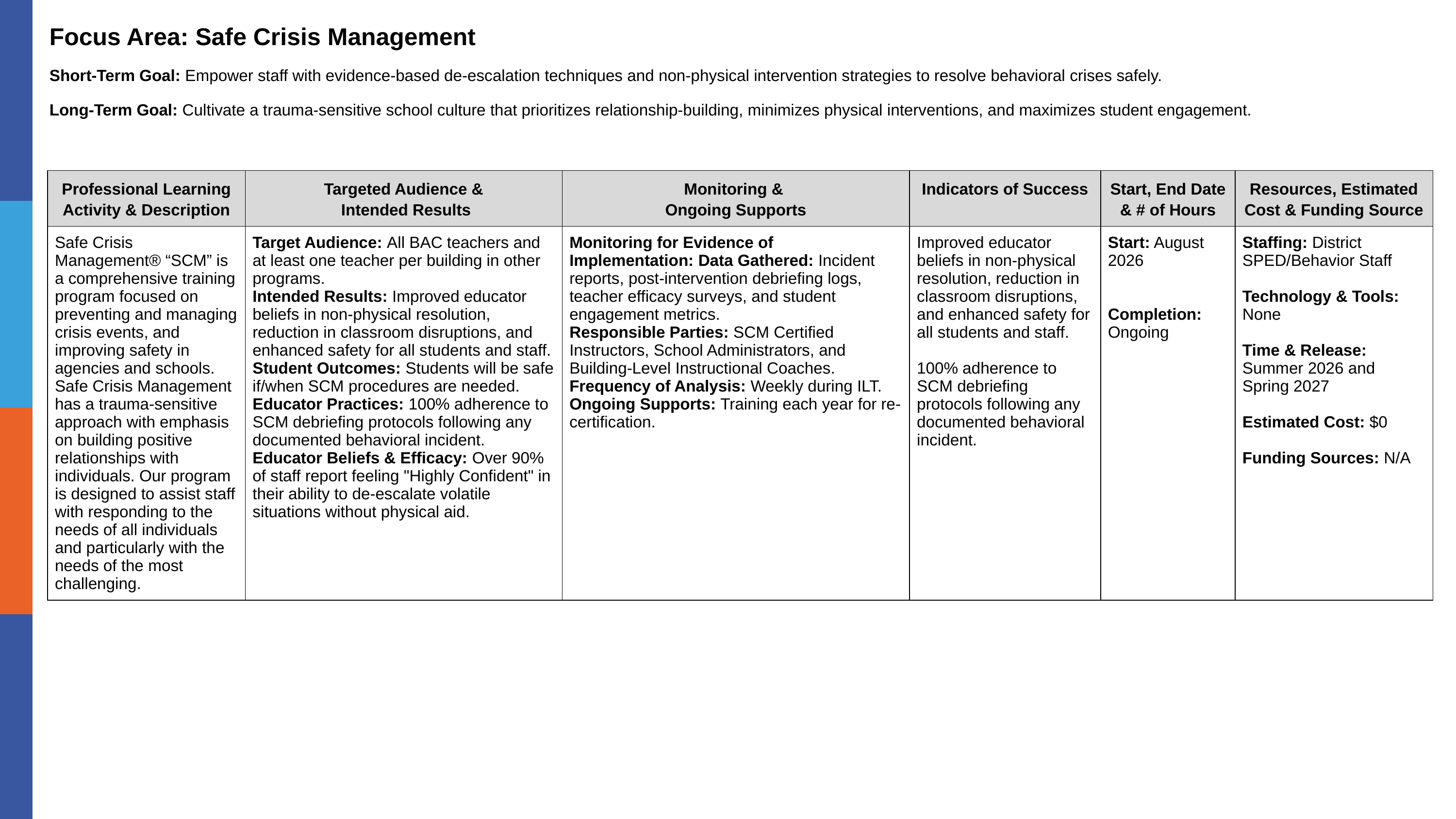

Focus Area: Safe Crisis Management
Short-Term Goal: Empower staff with evidence-based de-escalation techniques and non-physical intervention strategies to resolve behavioral crises safely.
Long-Term Goal: Cultivate a trauma-sensitive school culture that prioritizes relationship-building, minimizes physical interventions, and maximizes student engagement.
| Professional Learning Activity & Description | Targeted Audience & Intended Results | Monitoring & Ongoing Supports | Indicators of Success | Start, End Date & # of Hours | Resources, Estimated Cost & Funding Source |
| --- | --- | --- | --- | --- | --- |
| Safe Crisis Management® “SCM” is a comprehensive training program focused on preventing and managing crisis events, and improving safety in agencies and schools. Safe Crisis Management has a trauma-sensitive approach with emphasis on building positive relationships with individuals. Our program is designed to assist staff with responding to the needs of all individuals and particularly with the needs of the most challenging. | Target Audience: All BAC teachers and at least one teacher per building in other programs. Intended Results: Improved educator beliefs in non-physical resolution, reduction in classroom disruptions, and enhanced safety for all students and staff. Student Outcomes: Students will be safe if/when SCM procedures are needed. Educator Practices: 100% adherence to SCM debriefing protocols following any documented behavioral incident. Educator Beliefs & Efficacy: Over 90% of staff report feeling "Highly Confident" in their ability to de-escalate volatile situations without physical aid. | Monitoring for Evidence of Implementation: Data Gathered: Incident reports, post-intervention debriefing logs, teacher efficacy surveys, and student engagement metrics. Responsible Parties: SCM Certified Instructors, School Administrators, and Building-Level Instructional Coaches. Frequency of Analysis: Weekly during ILT. Ongoing Supports: Training each year for re-certification. | Improved educator beliefs in non-physical resolution, reduction in classroom disruptions, and enhanced safety for all students and staff. 100% adherence to SCM debriefing protocols following any documented behavioral incident. | Start: August 2026 Completion: Ongoing | Staffing: District SPED/Behavior Staff Technology & Tools: None Time & Release: Summer 2026 and Spring 2027 Estimated Cost: $0 Funding Sources: N/A |